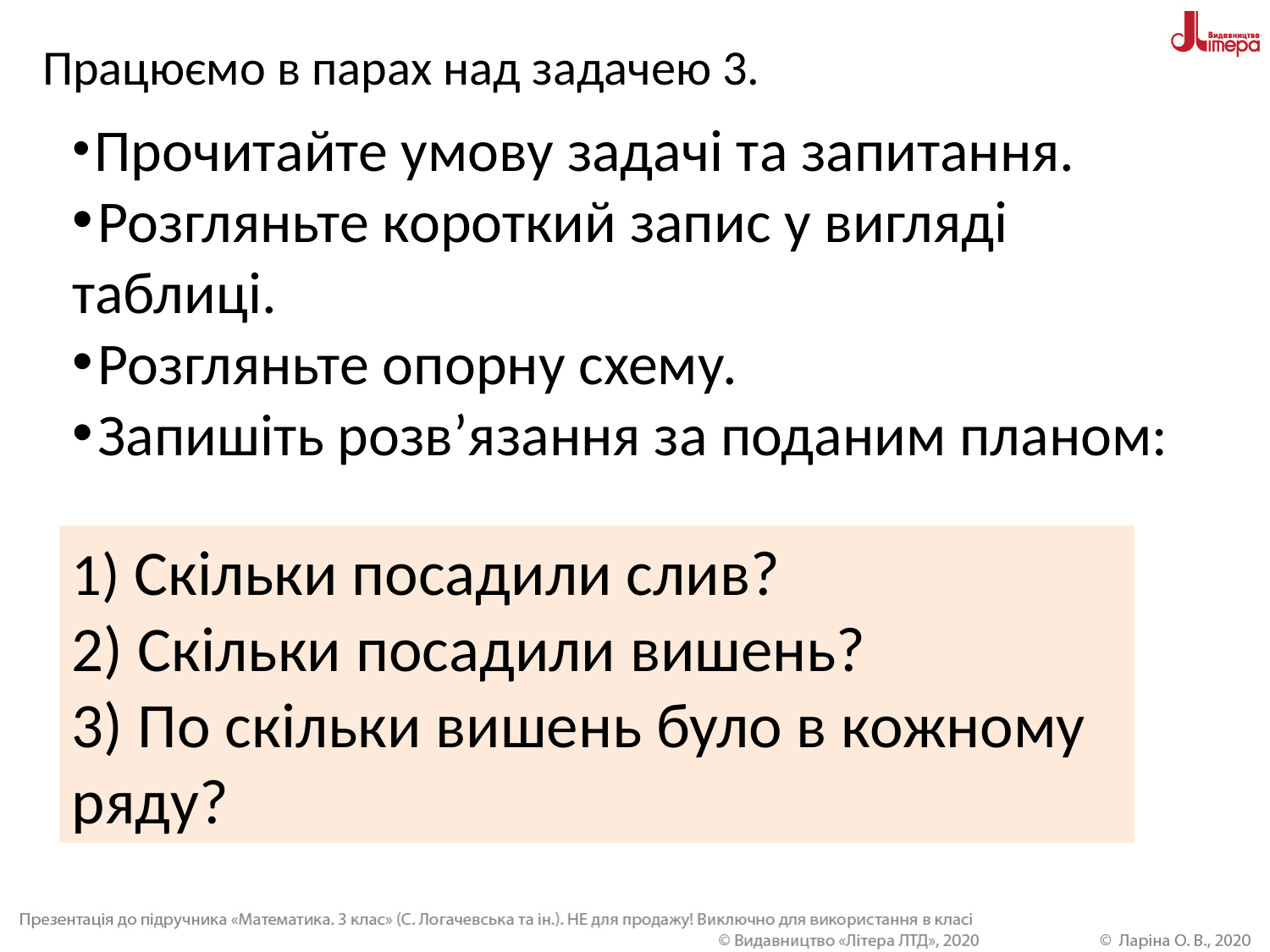

Працюємо в парах над задачею 3.
 Прочитайте умову задачі та запитання.
 Розгляньте короткий запис у вигляді таблиці.
 Розгляньте опорну схему.
 Запишіть розв’язання за поданим планом:

1) Скільки посадили слив?
2) Скільки посадили вишень?
3) По скільки вишень було в кожному ряду?